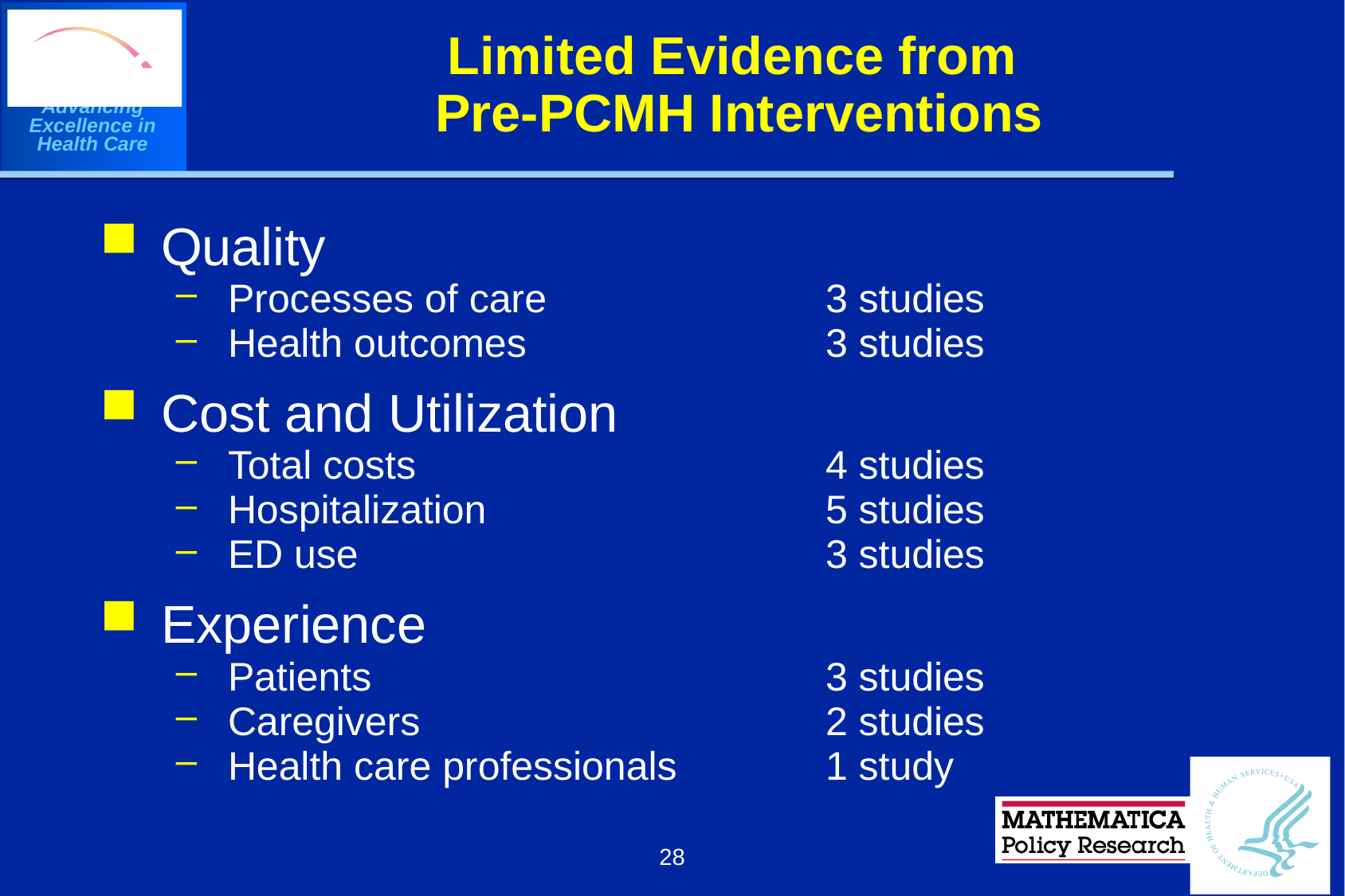

# Limited Evidence from Pre-PCMH Interventions
Quality
Processes of care			3 studies
Health outcomes			3 studies
Cost and Utilization
Total costs				4 studies
Hospitalization			5 studies
ED use				3 studies
Experience
Patients				3 studies
Caregivers				2 studies
Health care professionals		1 study
28